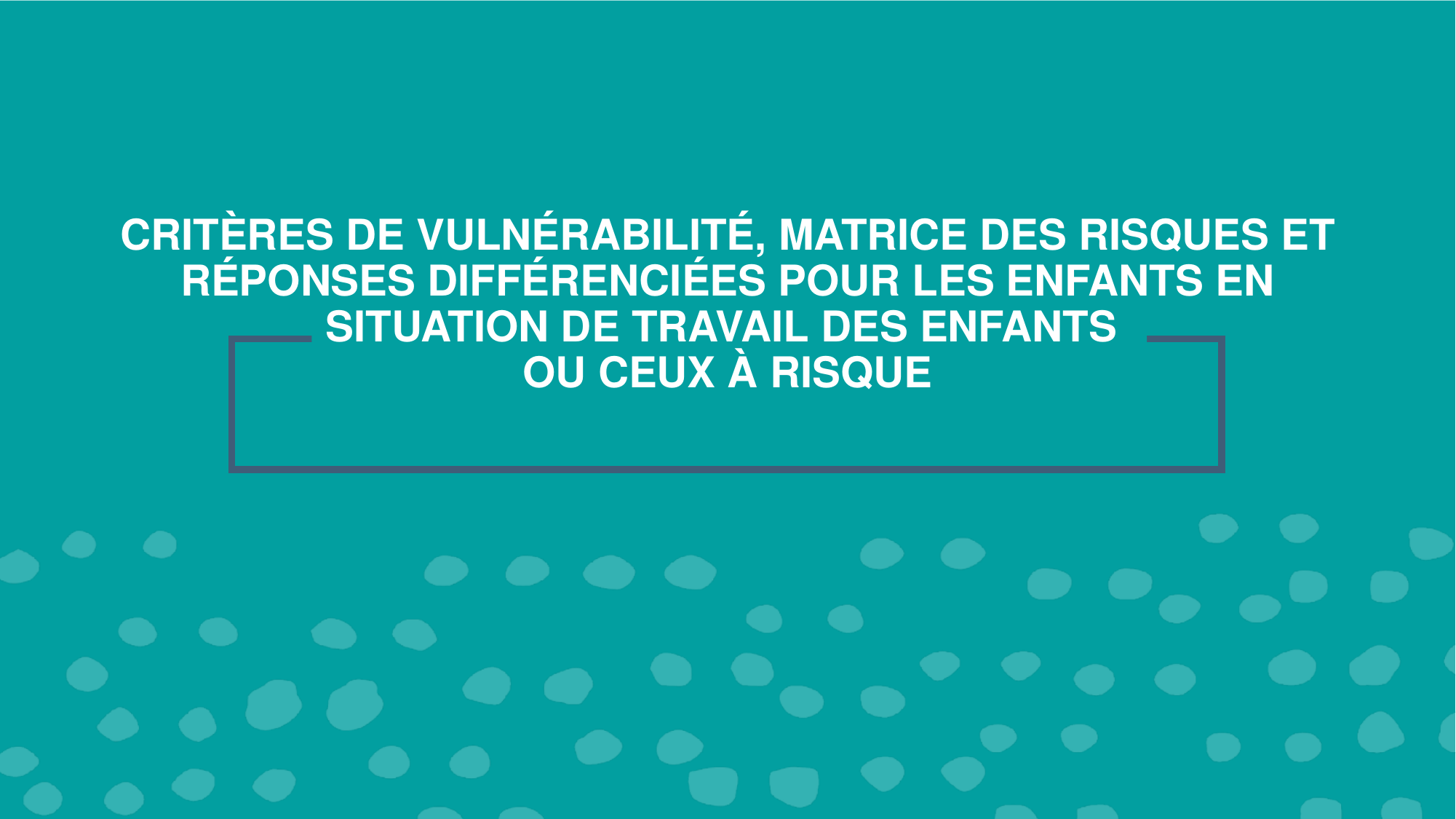

# CRITÈRES DE VULNÉRABILITÉ, MATRICE DES RISQUES ET RÉPONSES DIFFÉRENCIÉES POUR LES ENFANTS EN SITUATION DE TRAVAIL DES ENFANTS OU CEUX À RISQUE